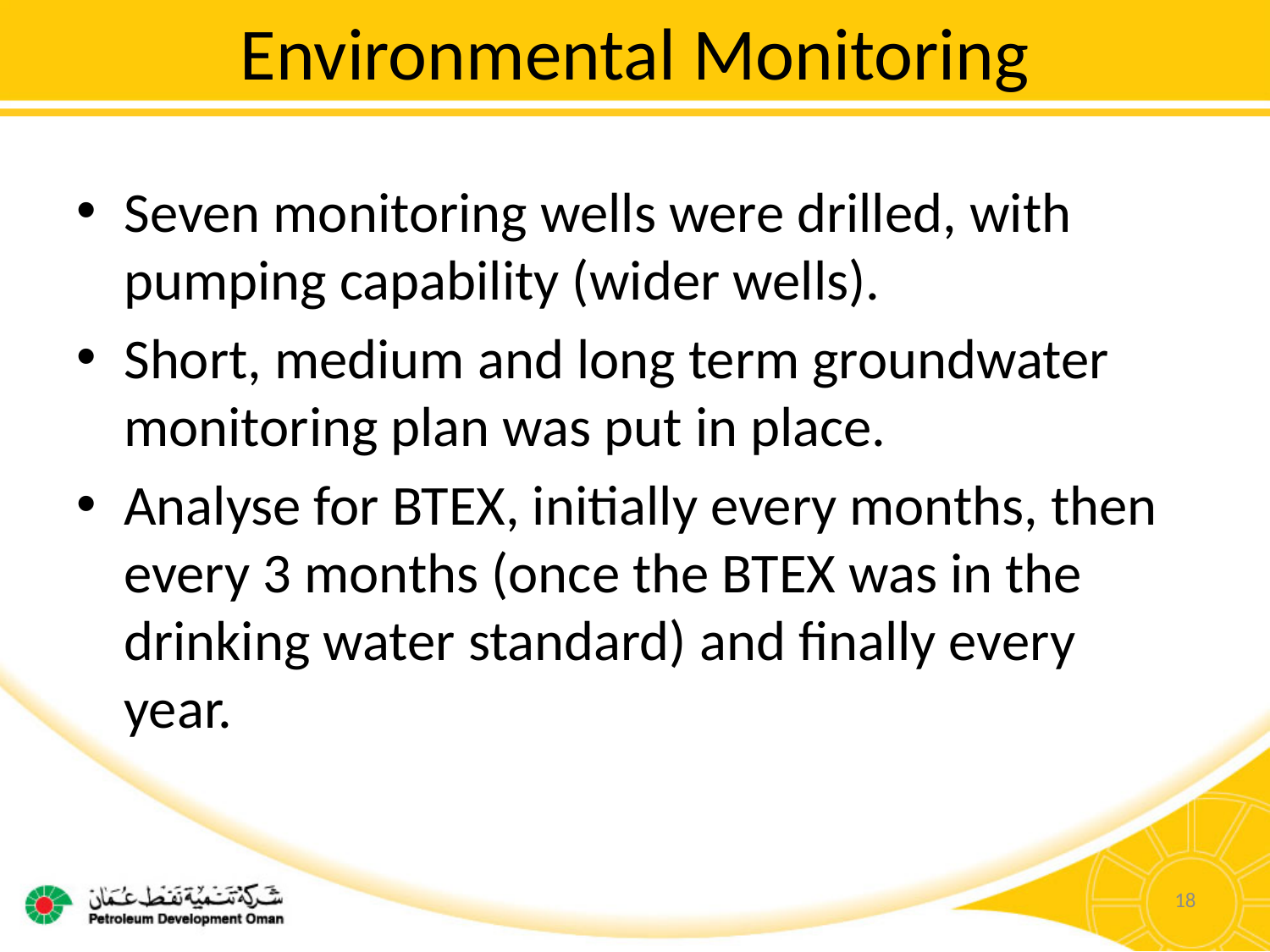

# Environmental Monitoring
Seven monitoring wells were drilled, with pumping capability (wider wells).
Short, medium and long term groundwater monitoring plan was put in place.
Analyse for BTEX, initially every months, then every 3 months (once the BTEX was in the drinking water standard) and finally every year.